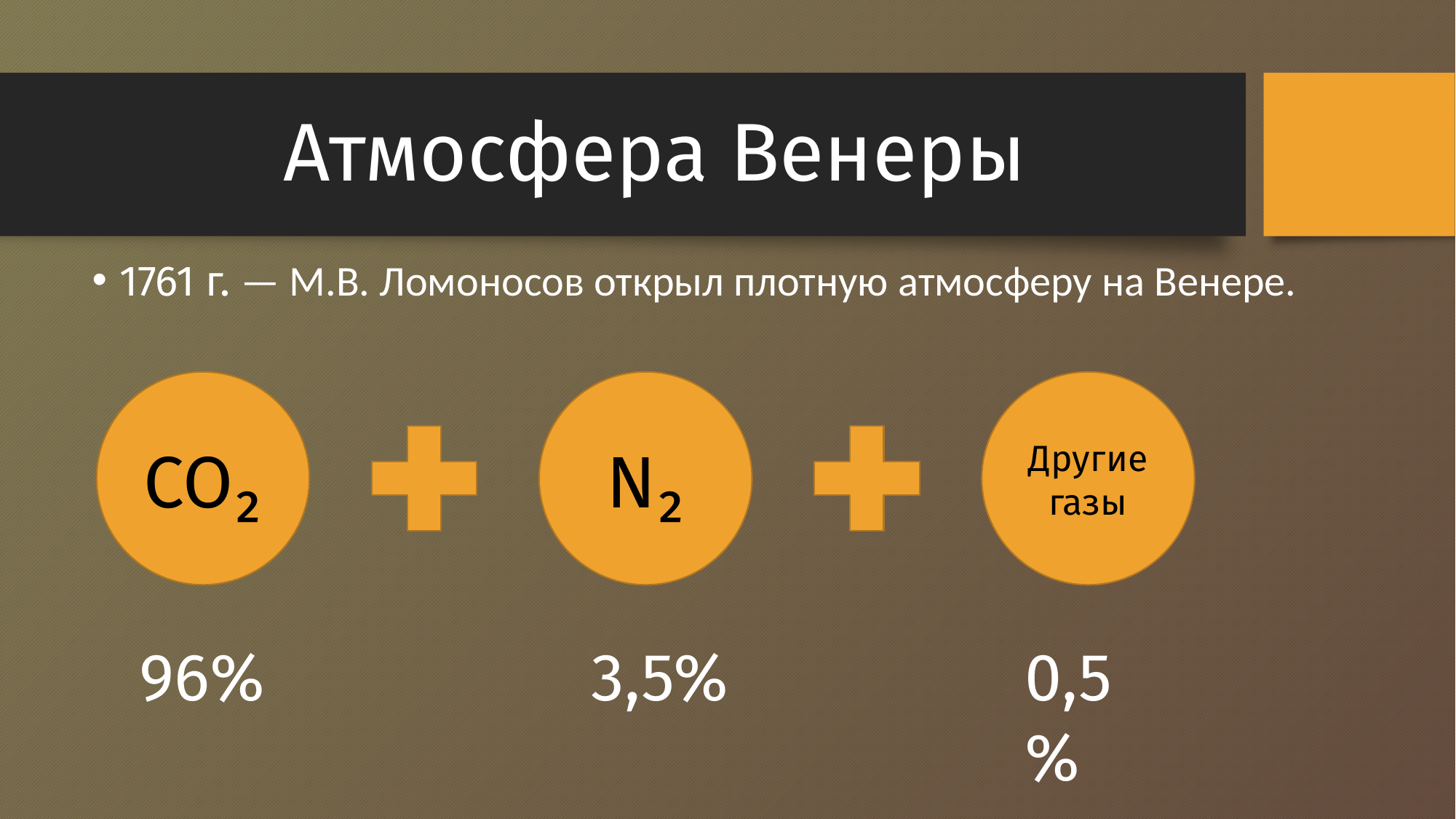

# Атмосфера Венеры
1761 г. — М.В. Ломоносов открыл плотную атмосферу на Венере.

CO₂
N₂
Другие газы

0,5%
3,5%
96%